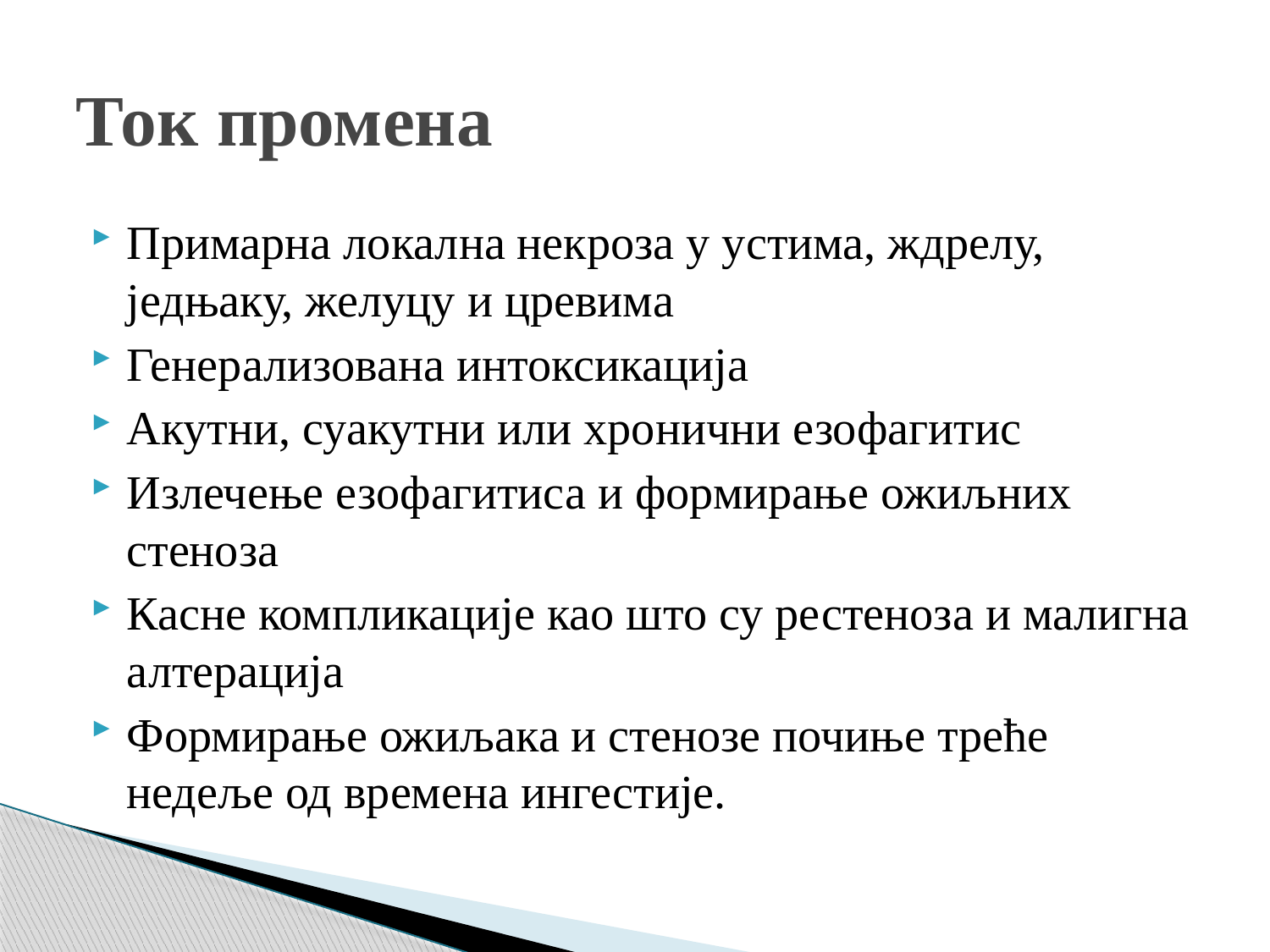

# Ток промена
Примарна локална некроза у устима, ждрелу, једњаку, желуцу и цревима
Генерализована интоксикација
Акутни, суакутни или хронични езофагитис
Излечење езофагитиса и формирање ожиљних стеноза
Касне компликације као што су рестеноза и малигна алтерација
Формирање ожиљака и стенозе почиње треће недеље од времена ингестије.